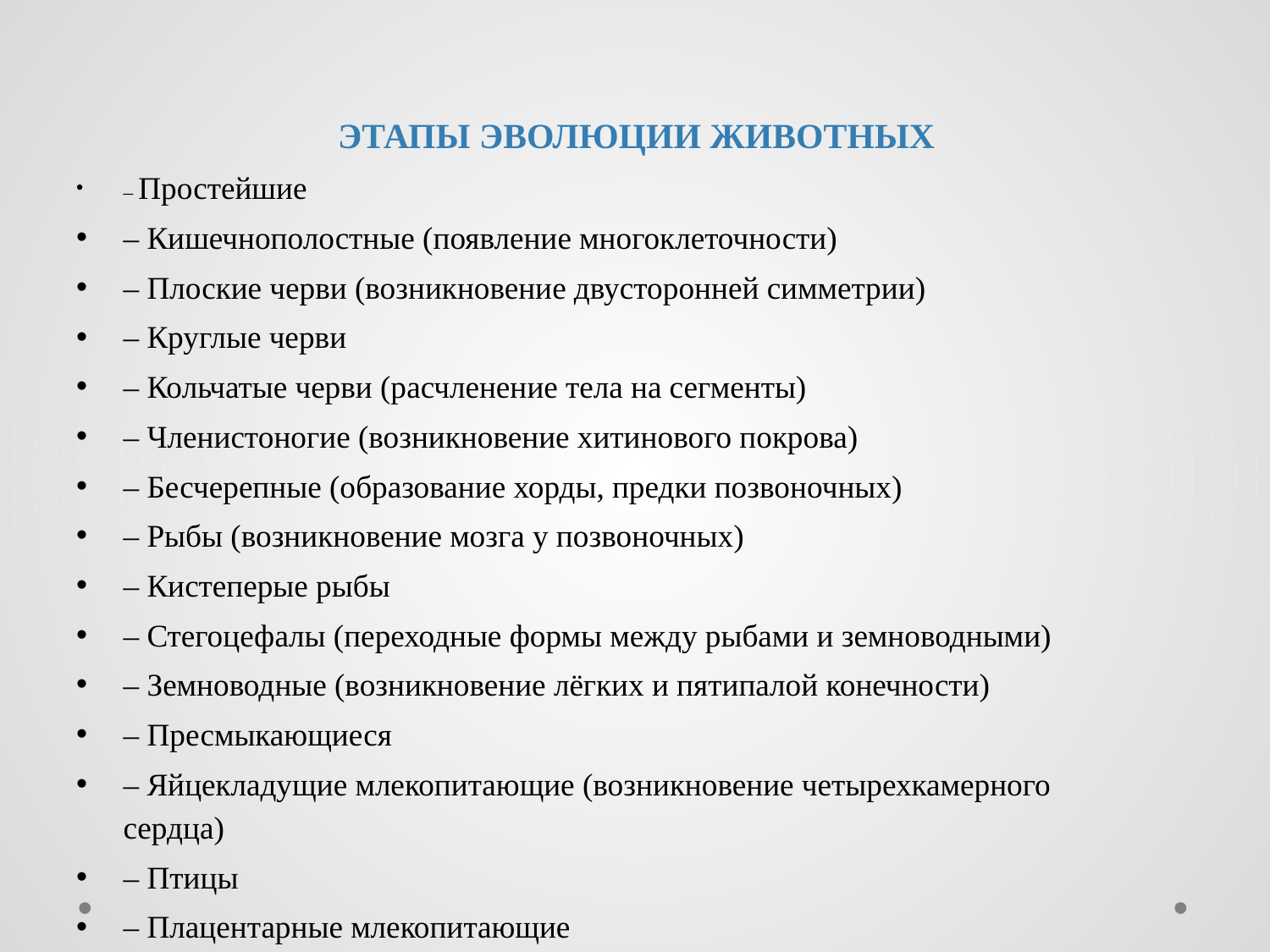

# ЭТАПЫ ЭВОЛЮЦИИ ЖИВОТНЫХ
– Простейшие
– Кишечнополостные (появление многоклеточности)
– Плоские черви (возникновение двусторонней симметрии)
– Круглые черви
– Кольчатые черви (расчленение тела на сегменты)
– Членистоногие (возникновение хитинового покрова)
– Бесчерепные (образование хорды, предки позвоночных)
– Рыбы (возникновение мозга у позвоночных)
– Кистеперые рыбы
– Стегоцефалы (переходные формы между рыбами и земноводными)
– Земноводные (возникновение лёгких и пятипалой конечности)
– Пресмыкающиеся
– Яйцекладущие млекопитающие (возникновение четырехкамерного сердца)
– Птицы
– Плацентарные млекопитающие